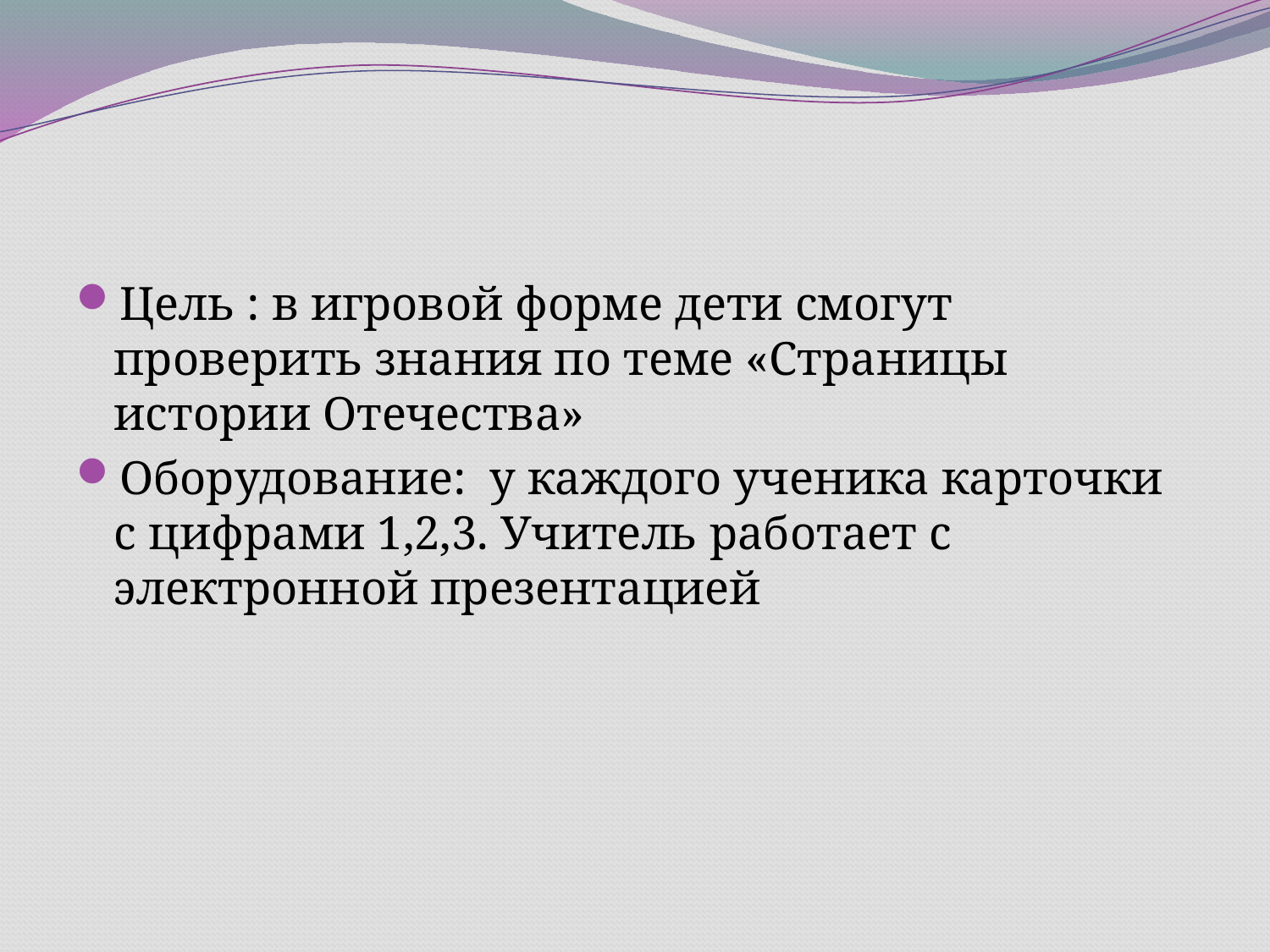

#
Цель : в игровой форме дети смогут проверить знания по теме «Страницы истории Отечества»
Оборудование:  у каждого ученика карточки с цифрами 1,2,3. Учитель работает с электронной презентацией